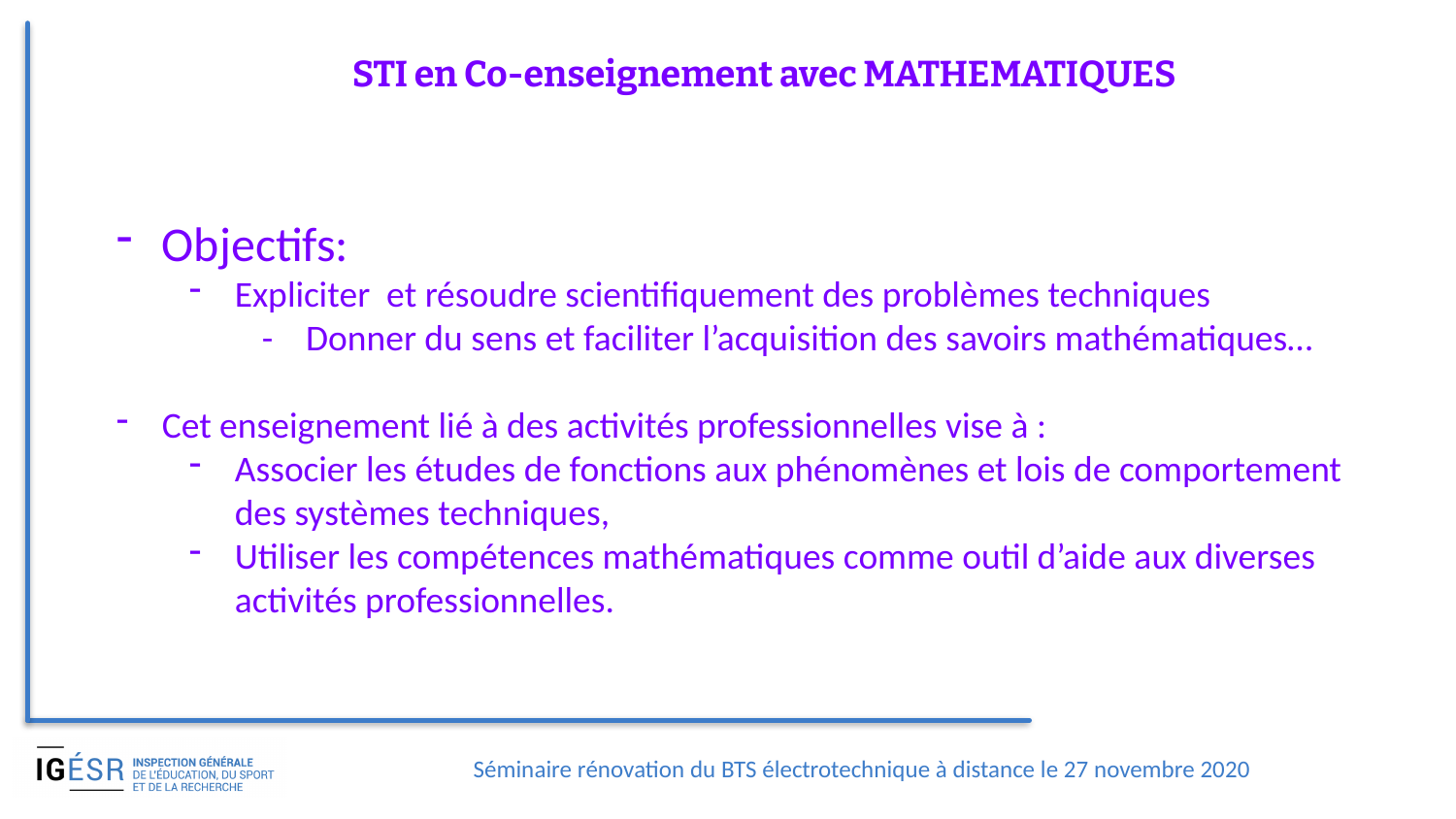

STI en Co-enseignement avec MATHEMATIQUES
Objectifs:
Expliciter  et résoudre scientifiquement des problèmes techniques
	-    Donner du sens et faciliter l’acquisition des savoirs mathématiques…

Cet enseignement lié à des activités professionnelles vise à :
Associer les études de fonctions aux phénomènes et lois de comportement des systèmes techniques,
Utiliser les compétences mathématiques comme outil d’aide aux diverses activités professionnelles.